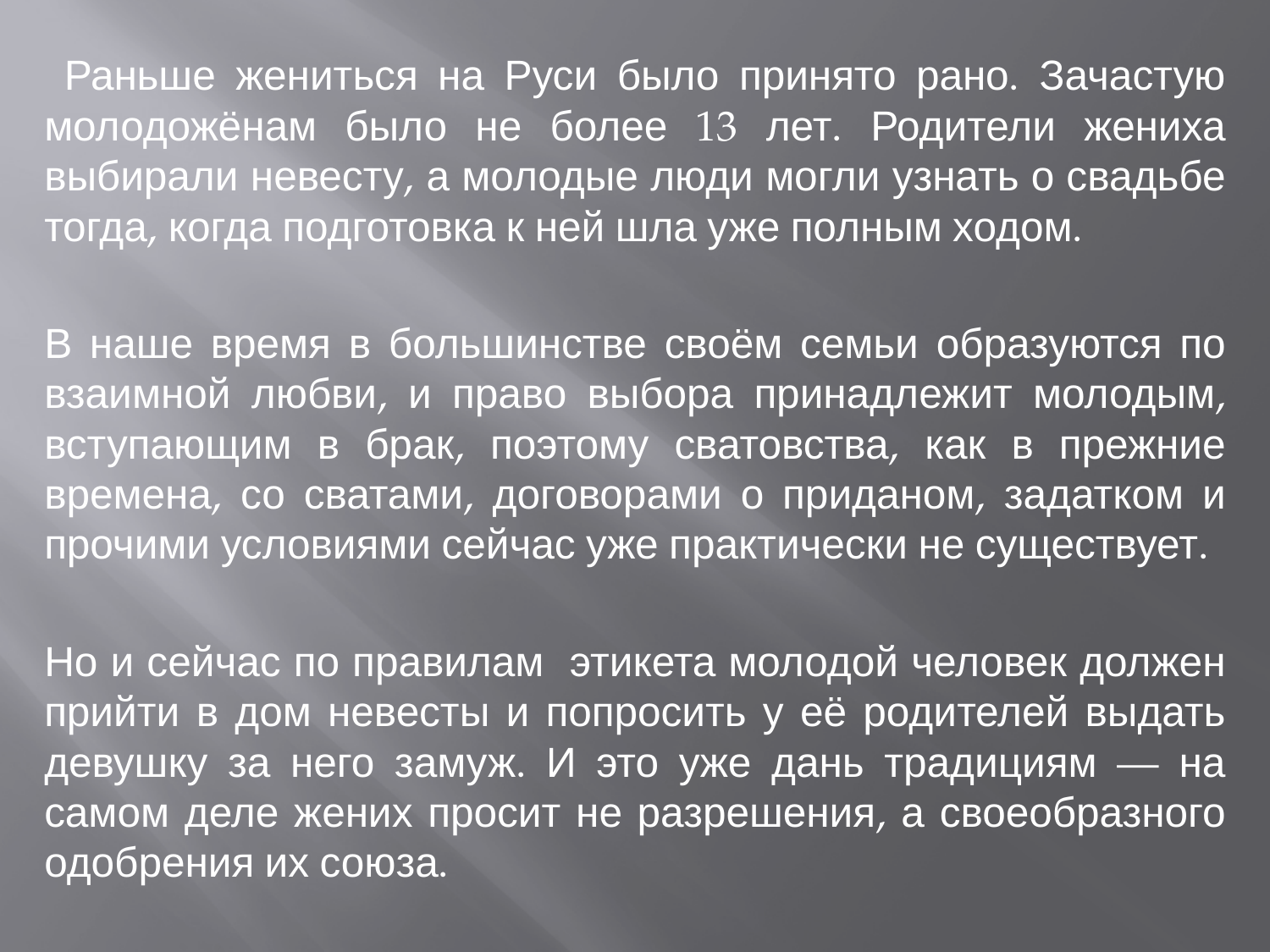

Раньше жениться на Руси было принято рано. Зачастую молодожёнам было не более 13 лет. Родители жениха выбирали невесту, а молодые люди могли узнать о свадьбе тогда, когда подготовка к ней шла уже полным ходом.

В наше время в большинстве своём семьи образуются по взаимной любви, и право выбора принадлежит молодым, вступающим в брак, поэтому сватовства, как в прежние времена, со сватами, договорами о приданом, задатком и прочими условиями сейчас уже практически не существует.

Но и сейчас по правилам  этикета молодой человек должен прийти в дом невесты и попросить у её родителей выдать девушку за него замуж. И это уже дань традициям — на самом деле жених просит не разрешения, а своеобразного одобрения их союза.